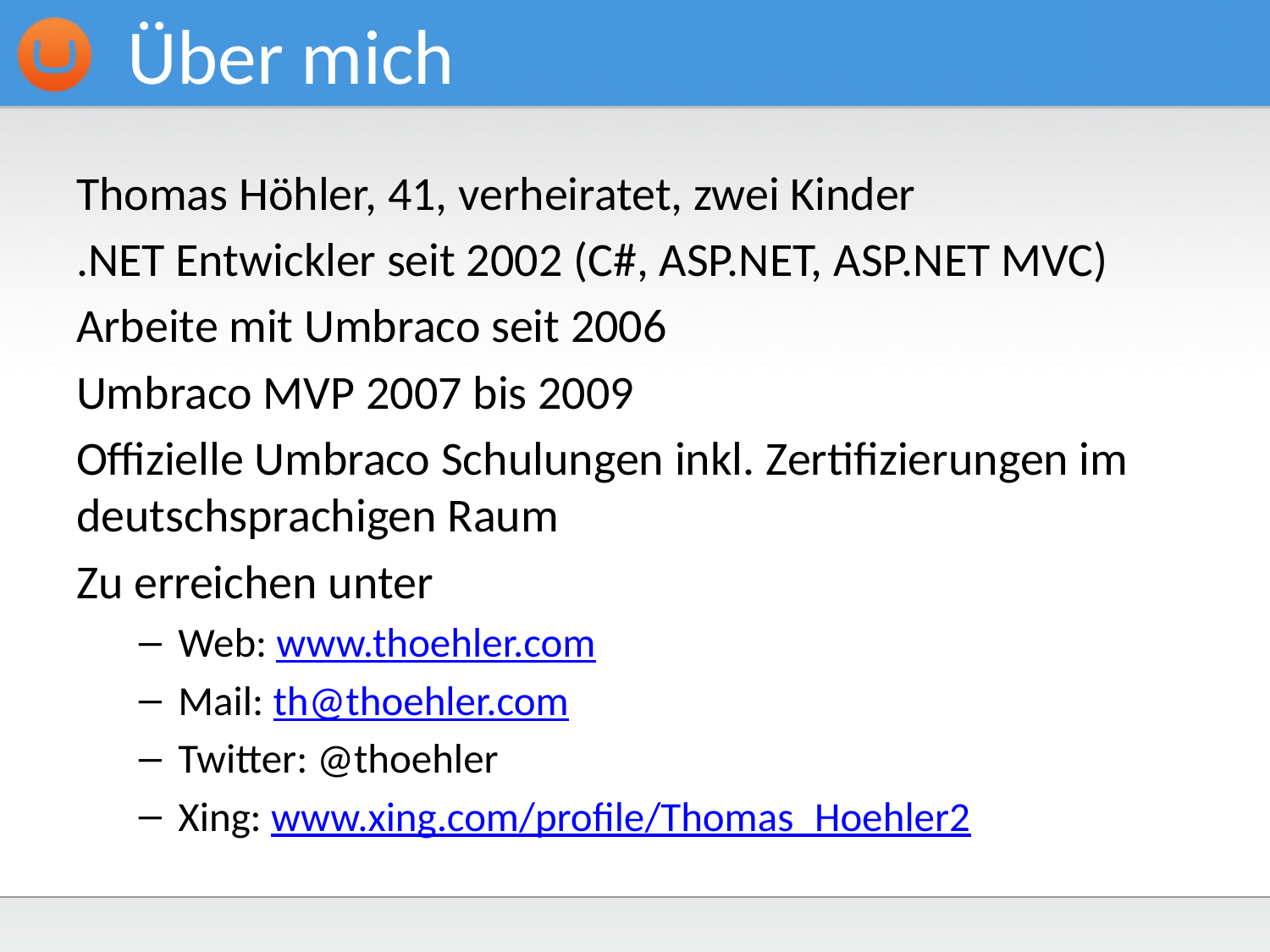

# Über mich
Thomas Höhler, 41, verheiratet, zwei Kinder
.NET Entwickler seit 2002 (C#, ASP.NET, ASP.NET MVC)
Arbeite mit Umbraco seit 2006
Umbraco MVP 2007 bis 2009
Offizielle Umbraco Schulungen inkl. Zertifizierungen im deutschsprachigen Raum
Zu erreichen unter
Web: www.thoehler.com
Mail: th@thoehler.com
Twitter: @thoehler
Xing: www.xing.com/profile/Thomas_Hoehler2